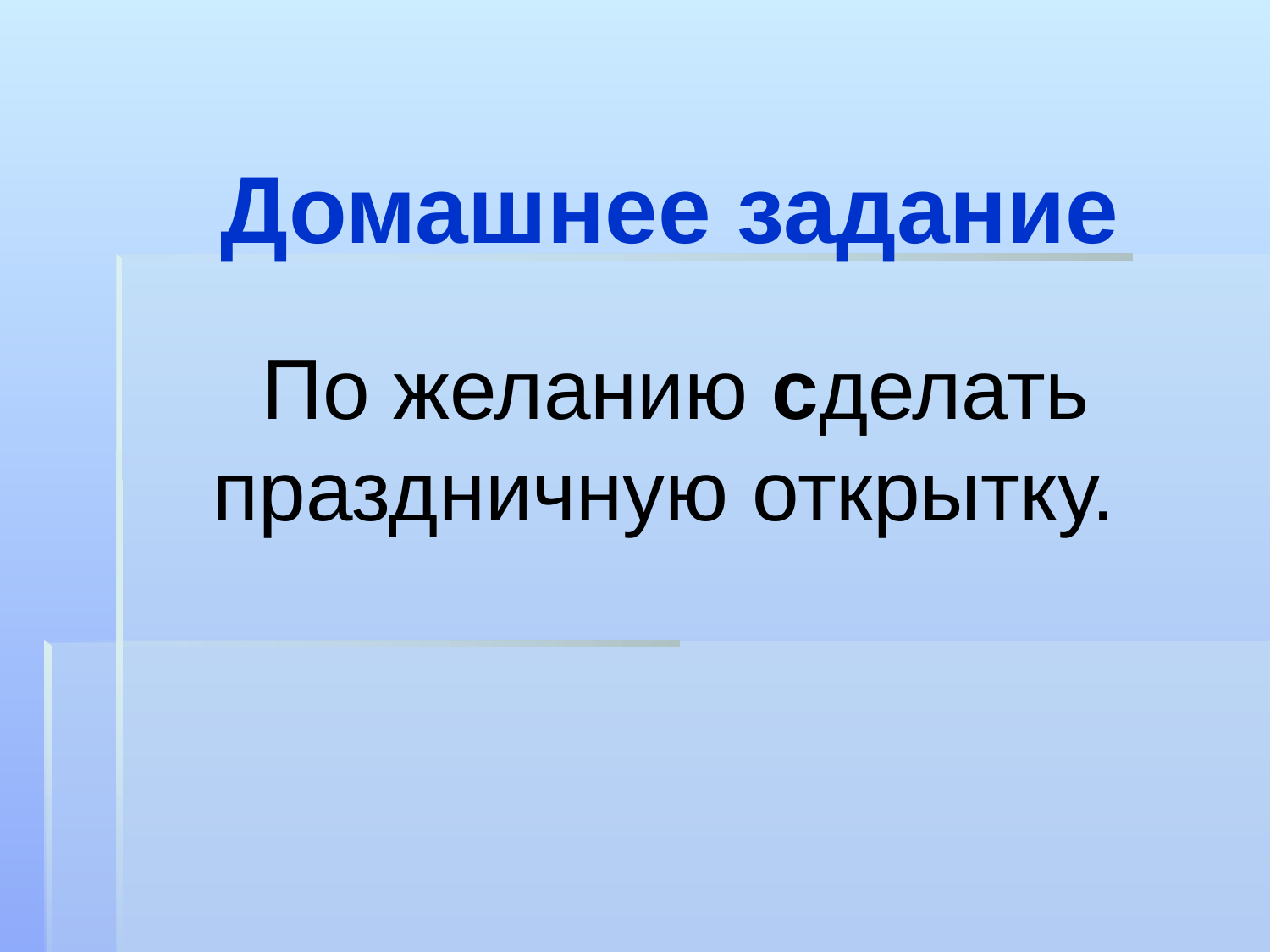

# Домашнее задание
   По желанию сделать праздничную открытку.